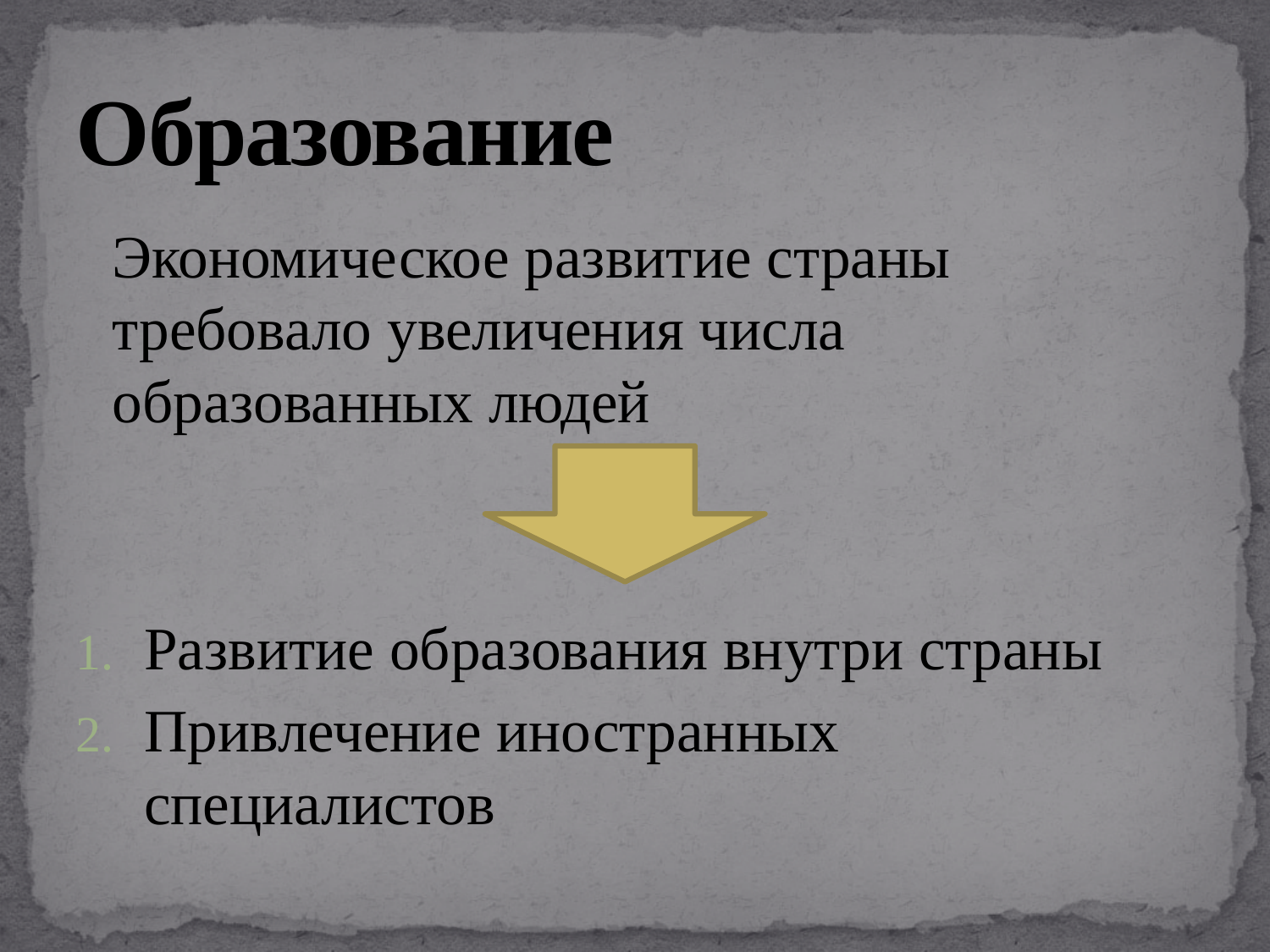

# Образование
		Экономическое развитие страны требовало увеличения числа образованных людей

Развитие образования внутри страны
Привлечение иностранных специалистов